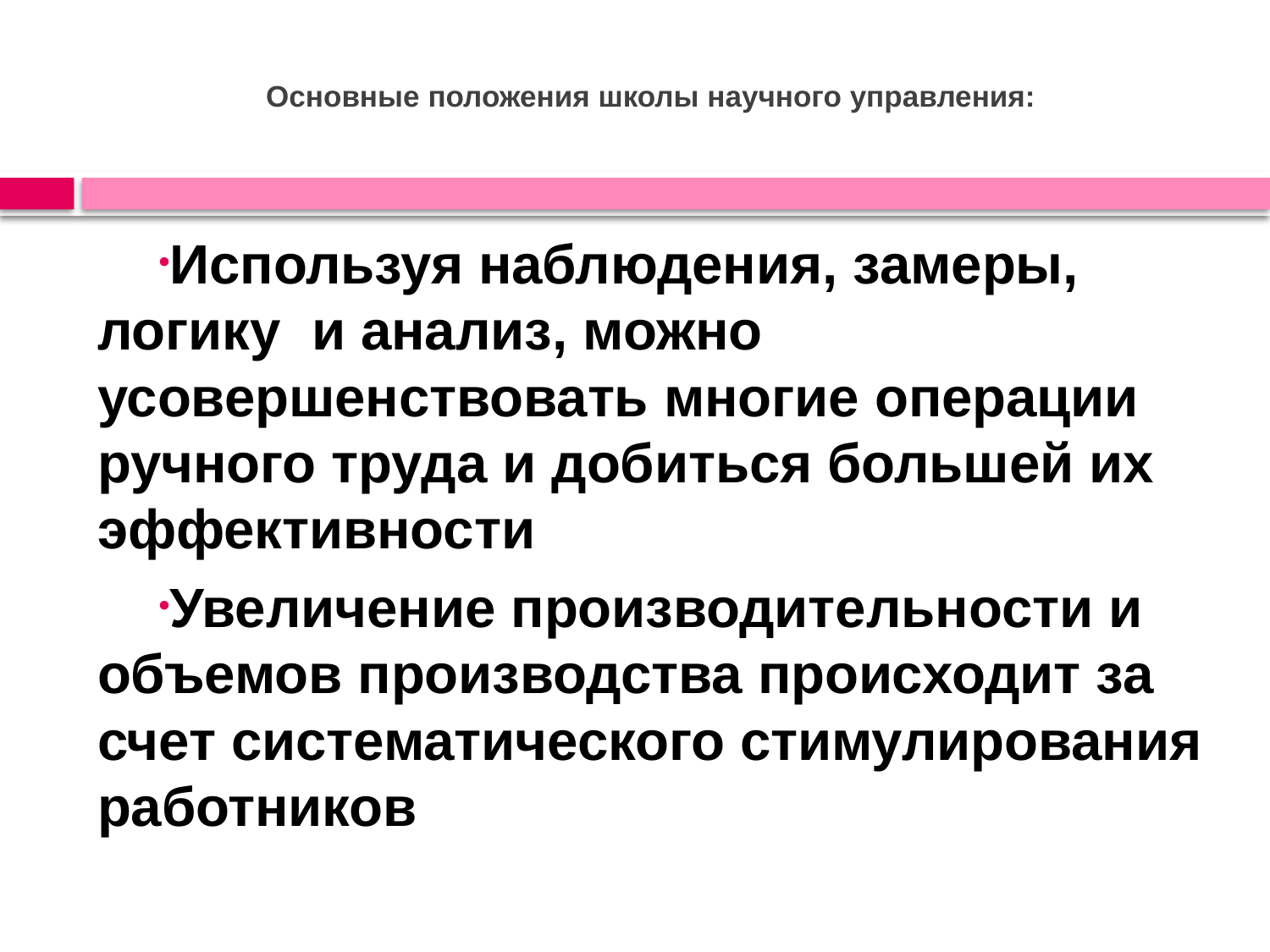

# Основные положения школы научного управления:
Используя наблюдения, замеры, логику  и анализ, можно усовершенствовать многие операции ручного труда и добиться большей их эффективности
Увеличение производительности и объемов производства происходит за счет систематического стимулирования работников